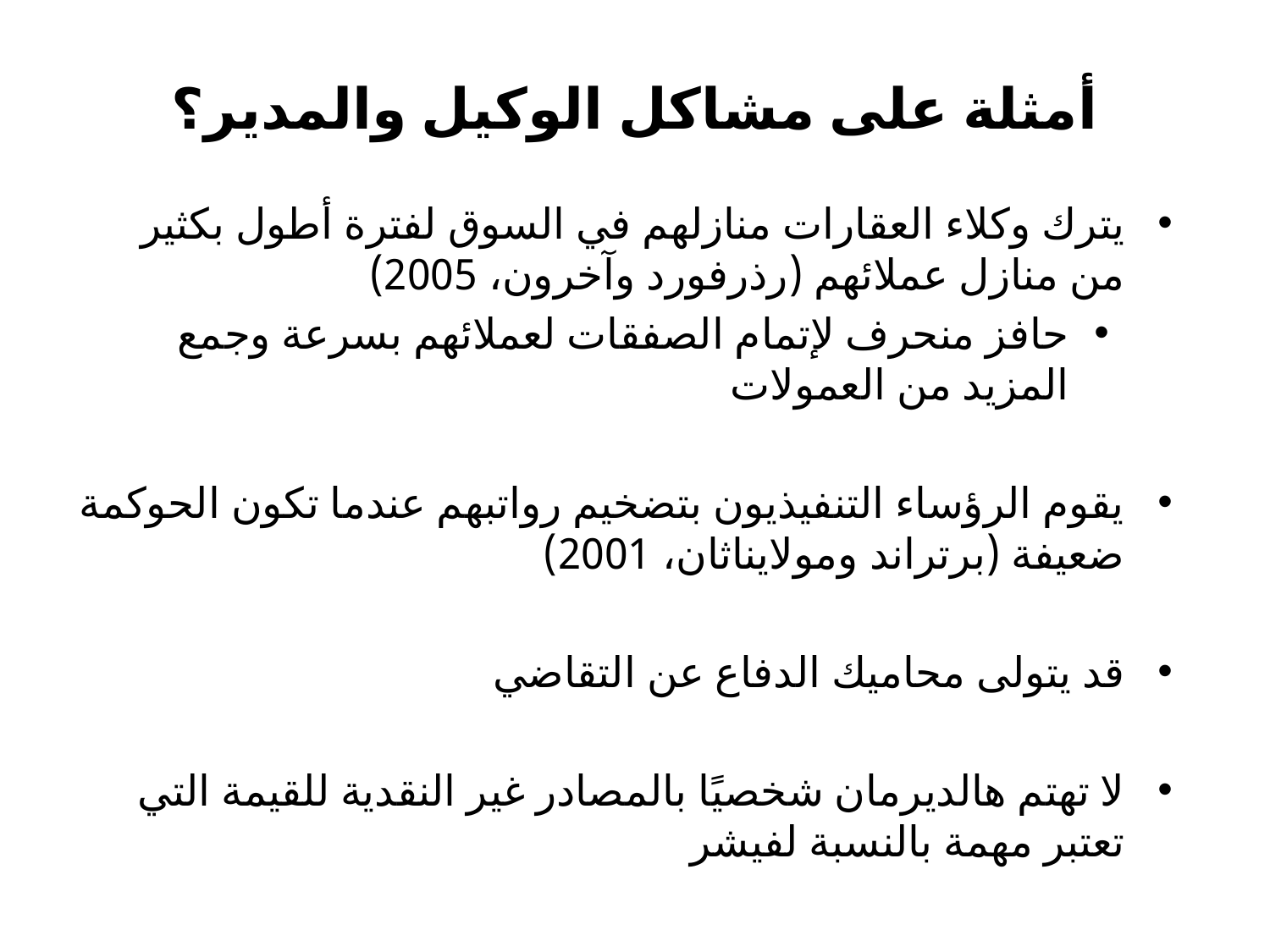

# أمثلة على مشاكل الوكيل والمدير؟
يترك وكلاء العقارات منازلهم في السوق لفترة أطول بكثير من منازل عملائهم (رذرفورد وآخرون، 2005)
حافز منحرف لإتمام الصفقات لعملائهم بسرعة وجمع المزيد من العمولات

يقوم الرؤساء التنفيذيون بتضخيم رواتبهم عندما تكون الحوكمة ضعيفة (برتراند ومولايناثان، 2001)

قد يتولى محاميك الدفاع عن التقاضي

لا تهتم هالديرمان شخصيًا بالمصادر غير النقدية للقيمة التي تعتبر مهمة بالنسبة لفيشر